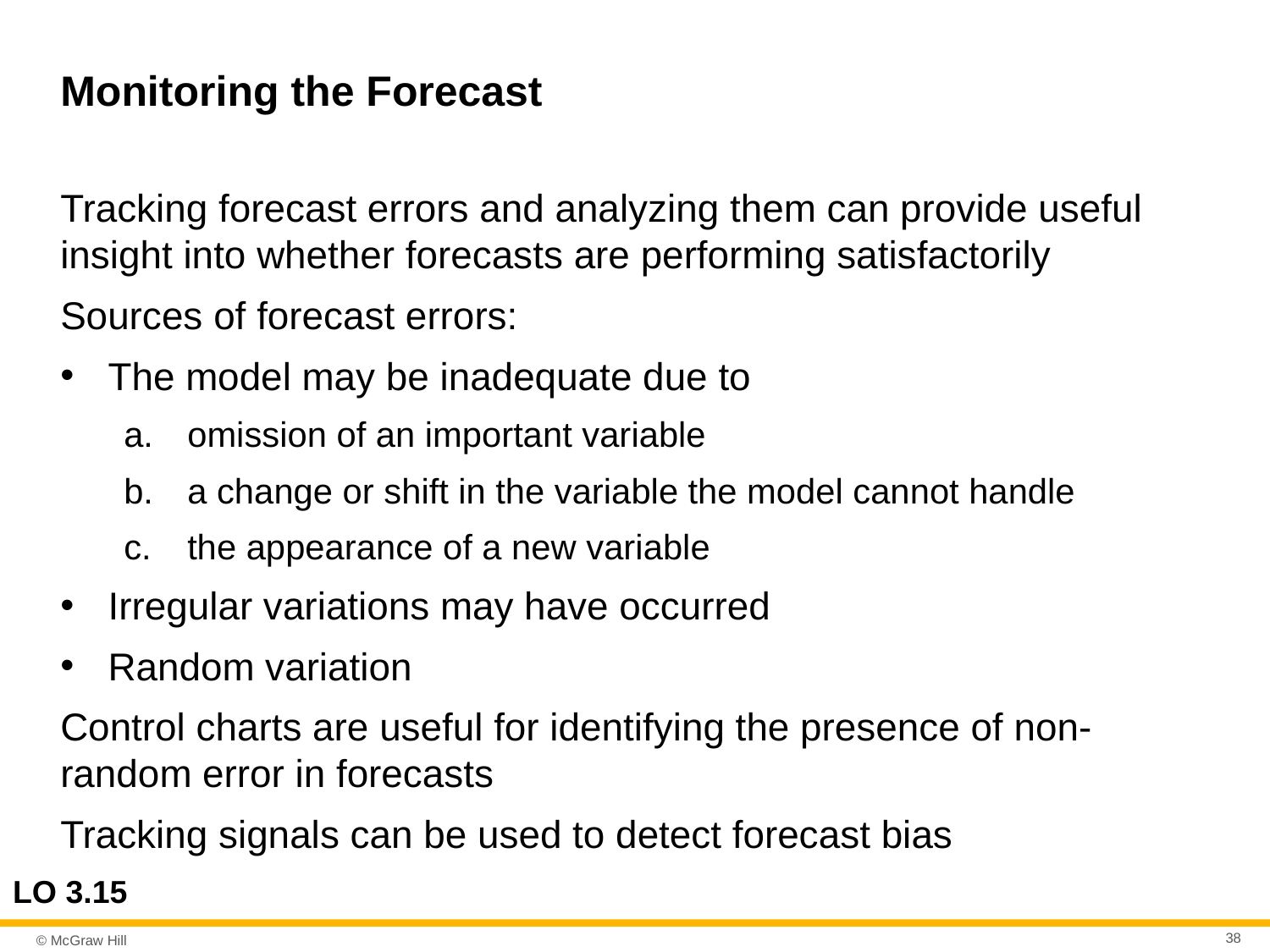

# Monitoring the Forecast
Tracking forecast errors and analyzing them can provide useful insight into whether forecasts are performing satisfactorily
Sources of forecast errors:
The model may be inadequate due to
omission of an important variable
a change or shift in the variable the model cannot handle
the appearance of a new variable
Irregular variations may have occurred
Random variation
Control charts are useful for identifying the presence of non-random error in forecasts
Tracking signals can be used to detect forecast bias
LO 3.15